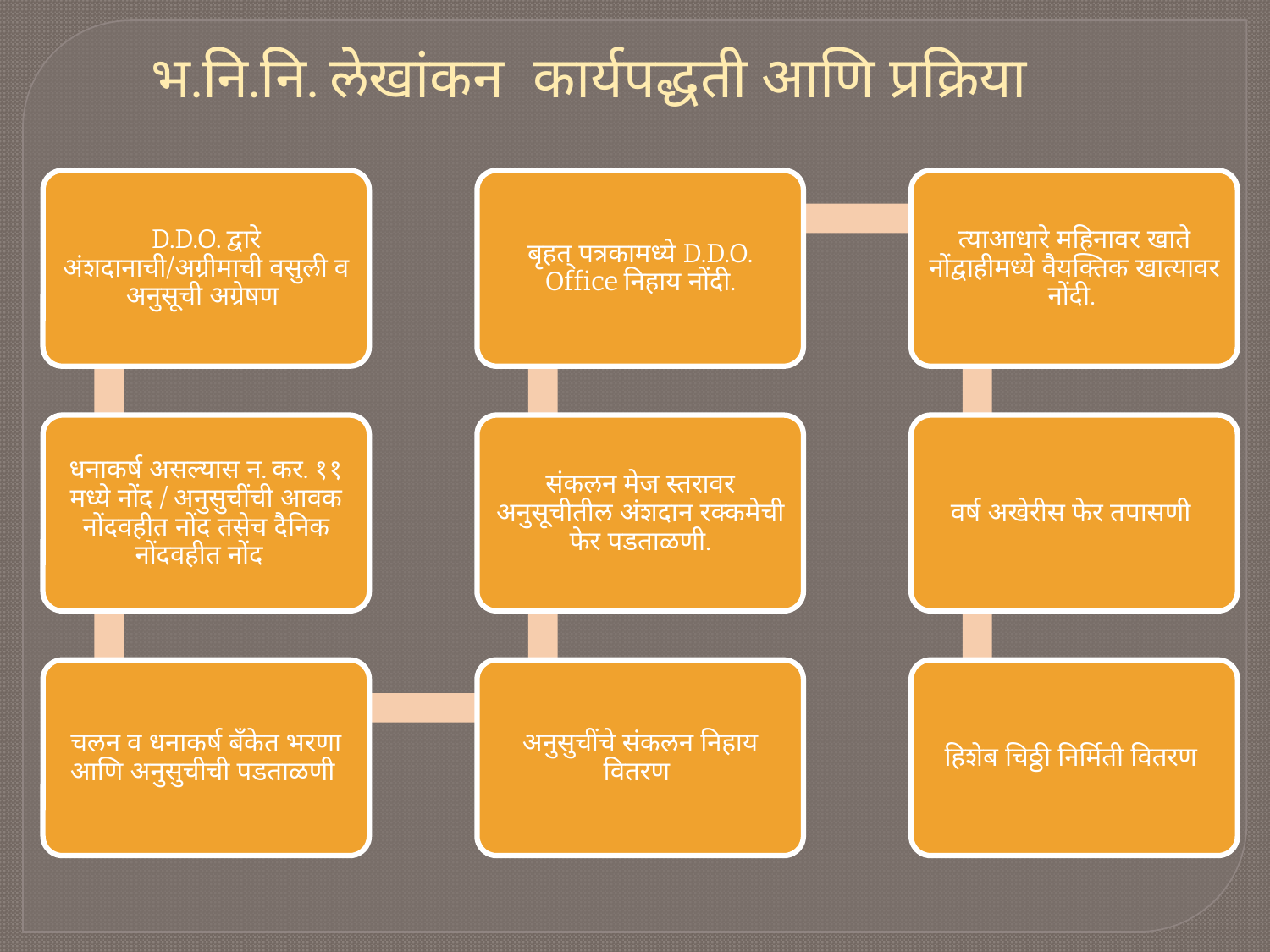

भ.नि.नि. लेखांकन  कार्यपद्धती आणि प्रक्रिया
D.D.O. द्वारे अंशदानाची/अग्रीमाची वसुली व अनुसूची अग्रेषण
धनाकर्ष असल्यास न. कर. ११ मध्ये नोंद / अनुसुचींची आवक नोंदवहीत नोंद तसेच दैनिक नोंदवहीत नोंद
चलन व धनाकर्ष बँकेत भरणा आणि अनुसुचीची पडताळणी
अनुसुचींचे संकलन निहाय वितरण
संकलन मेज स्तरावर अनुसूचीतील अंशदान रक्कमेची फेर पडताळणी.
बृहत् पत्रकामध्ये D.D.O. Office निहाय नोंदी.
त्याआधारे महिनावर खाते नोंद्वाहीमध्ये वैयक्तिक खात्यावर नोंदी.
वर्ष अखेरीस फेर तपासणी
हिशेब चिठ्ठी निर्मिती वितरण